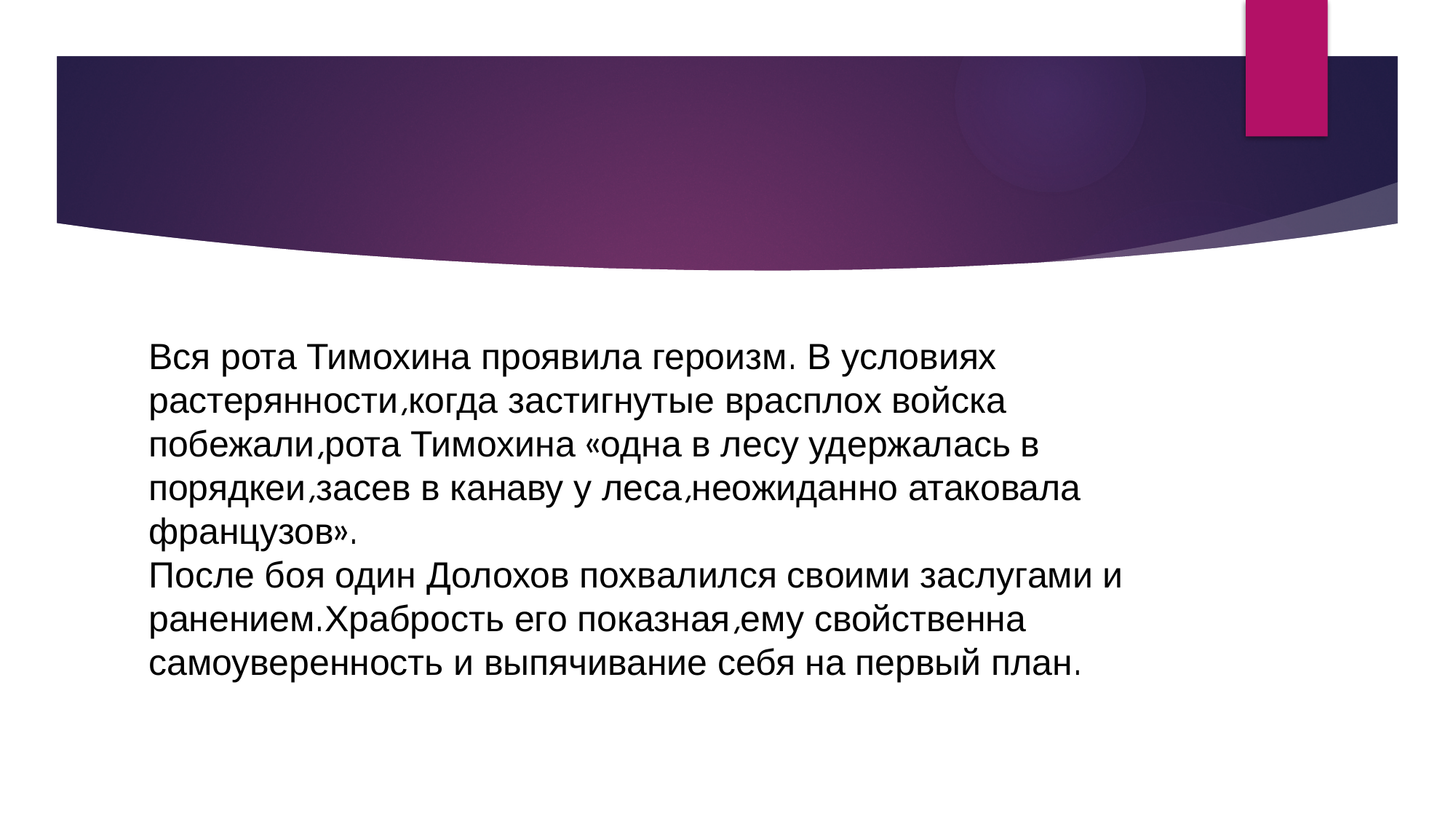

# Вся рота Тимохина проявила героизм. В условиях растерянности,когда застигнутые врасплох войска побежали,рота Тимохина «одна в лесу удержалась в порядкеи,засев в канаву у леса,неожиданно атаковала французов». После боя один Долохов похвалился своими заслугами и ранением.Храбрость его показная,ему свойственна самоуверенность и выпячивание себя на первый план.